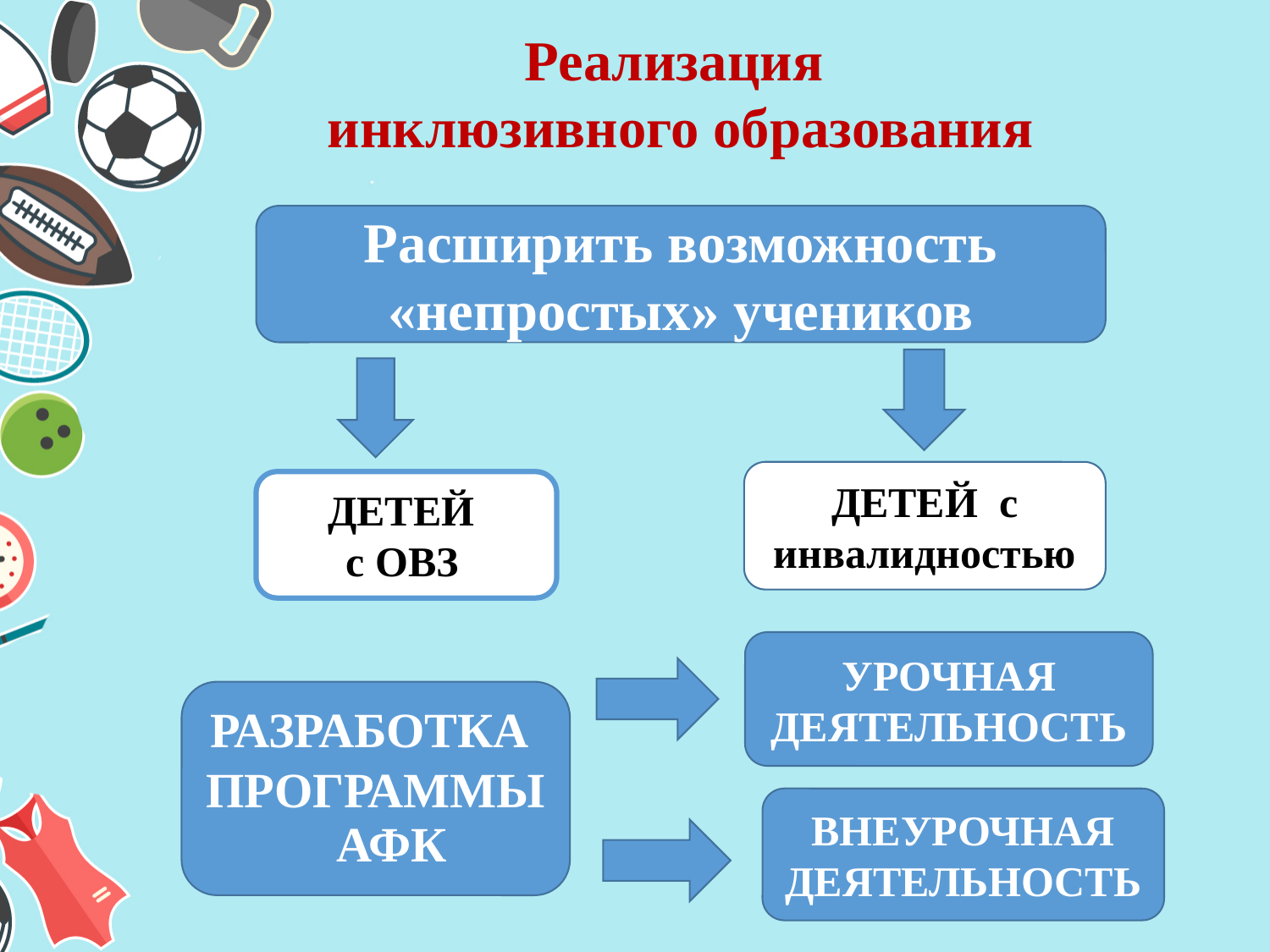

#
Реализация
инклюзивного образования

Расширить возможность «непростых» учеников

ДЕТЕЙ  с инвалидностью
ДЕТЕЙ
с ОВЗ
УРОЧНАЯ ДЕЯТЕЛЬНОСТЬ

РАЗРАБОТКА
ПРОГРАММЫ АФК
ВНЕУРОЧНАЯ ДЕЯТЕЛЬНОСТЬ